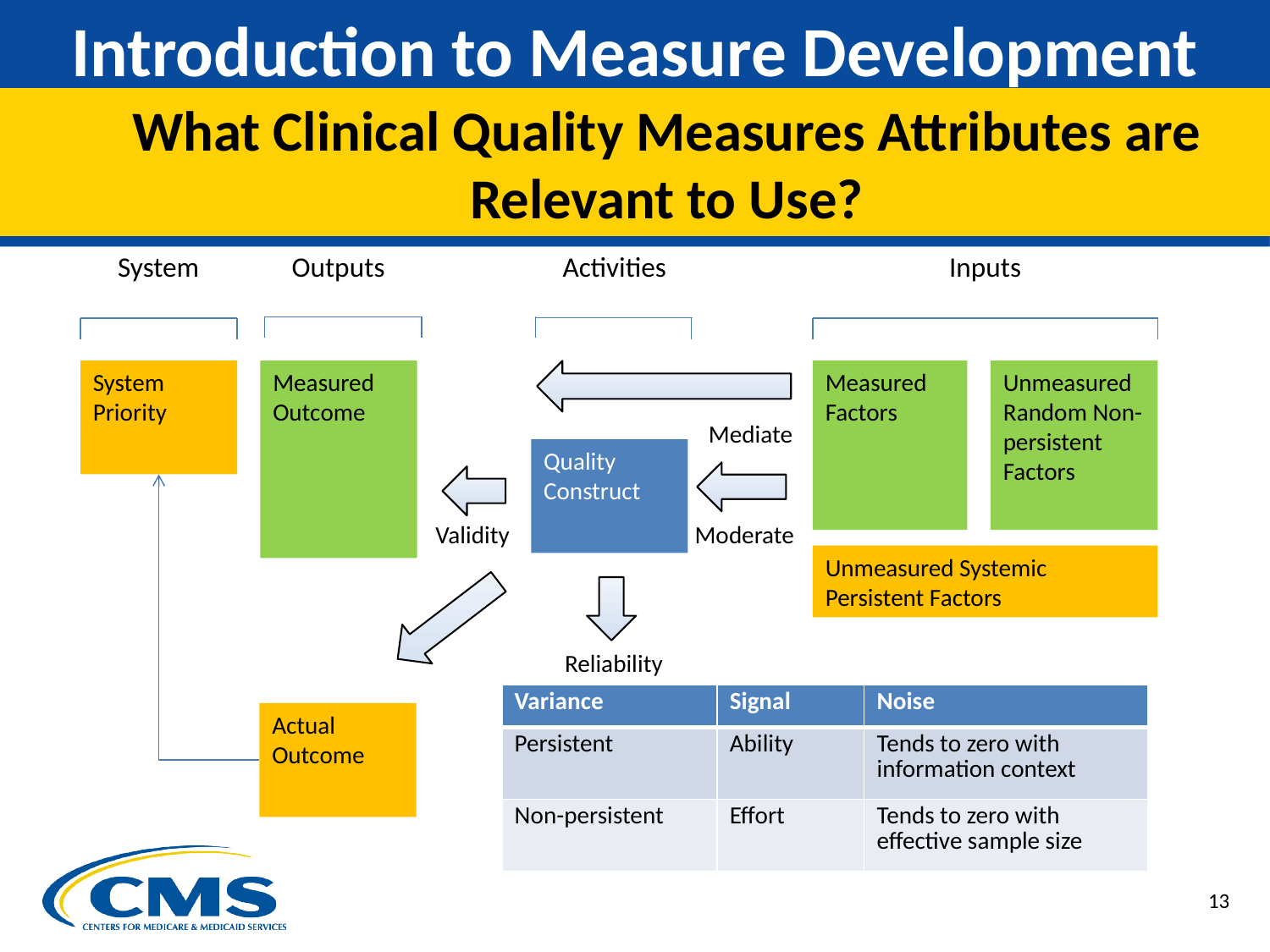

# Introduction to Measure Development
What Clinical Quality Measures Attributes are Relevant to Use?
Activities
System
Outputs
Inputs

Unmeasured Random Non-persistent
Factors
Measured
Outcome
Measured
Factors
System
Priority
Mediate
Quality
Construct

Validity
Moderate
Unmeasured Systemic Persistent Factors

Reliability
| Variance | Signal | Noise |
| --- | --- | --- |
| Persistent | Ability | Tends to zero with information context |
| Non-persistent | Effort | Tends to zero with effective sample size |
Actual
Outcome
 13